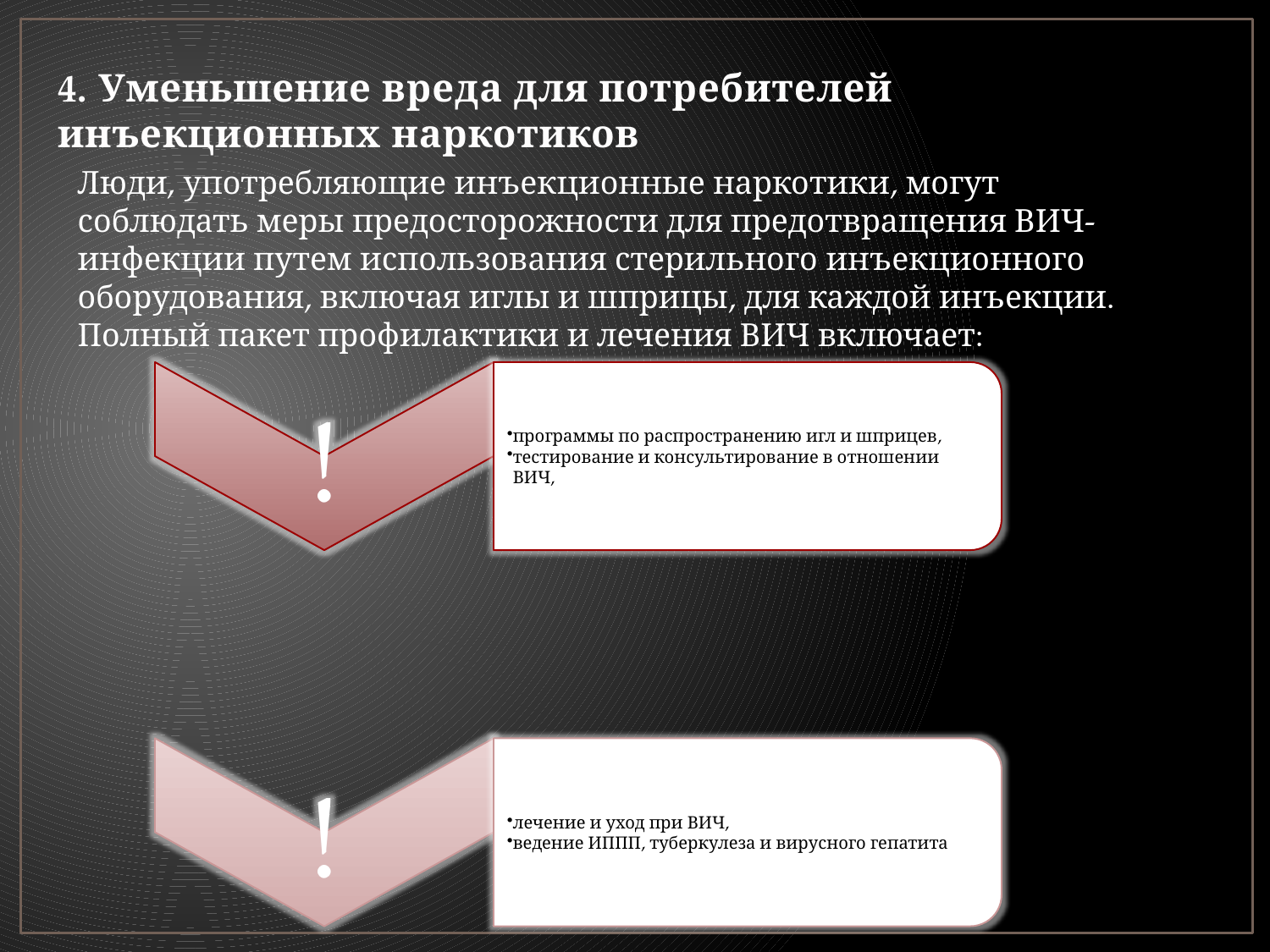

# 4. Уменьшение вреда для потребителей инъекционных наркотиков
Люди, употребляющие инъекционные наркотики, могут соблюдать меры предосторожности для предотвращения ВИЧ-инфекции путем использования стерильного инъекционного оборудования, включая иглы и шприцы, для каждой инъекции. Полный пакет профилактики и лечения ВИЧ включает:
!
программы по распространению игл и шприцев,
тестирование и консультирование в отношении ВИЧ,
!
лечение и уход при ВИЧ,
ведение ИППП, туберкулеза и вирусного гепатита